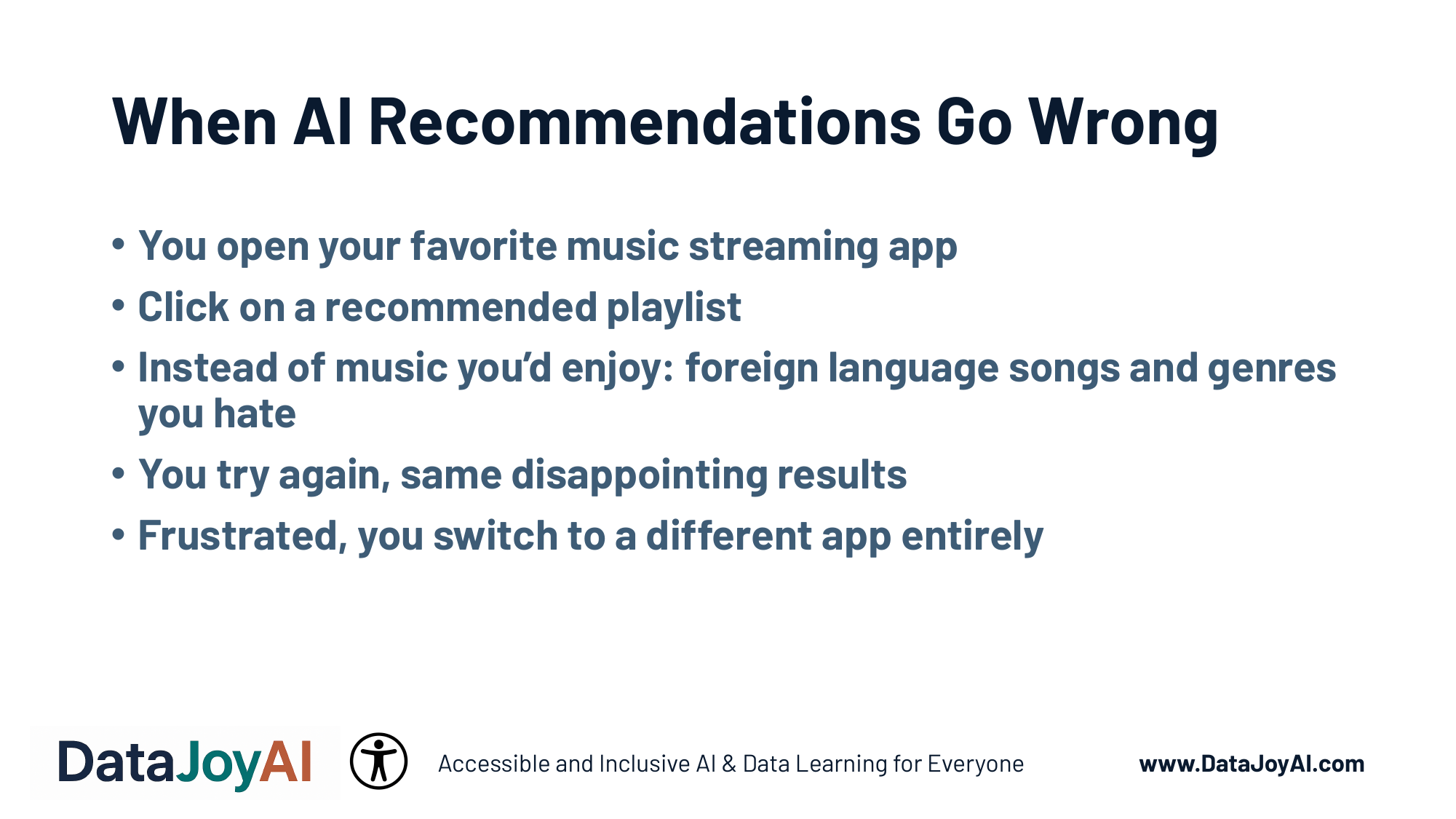

# When AI Recommendations Go Wrong
You open your favorite music streaming app
Click on a recommended playlist
Instead of music you’d enjoy: foreign language songs and genres you hate
You try again, same disappointing results
Frustrated, you switch to a different app entirely